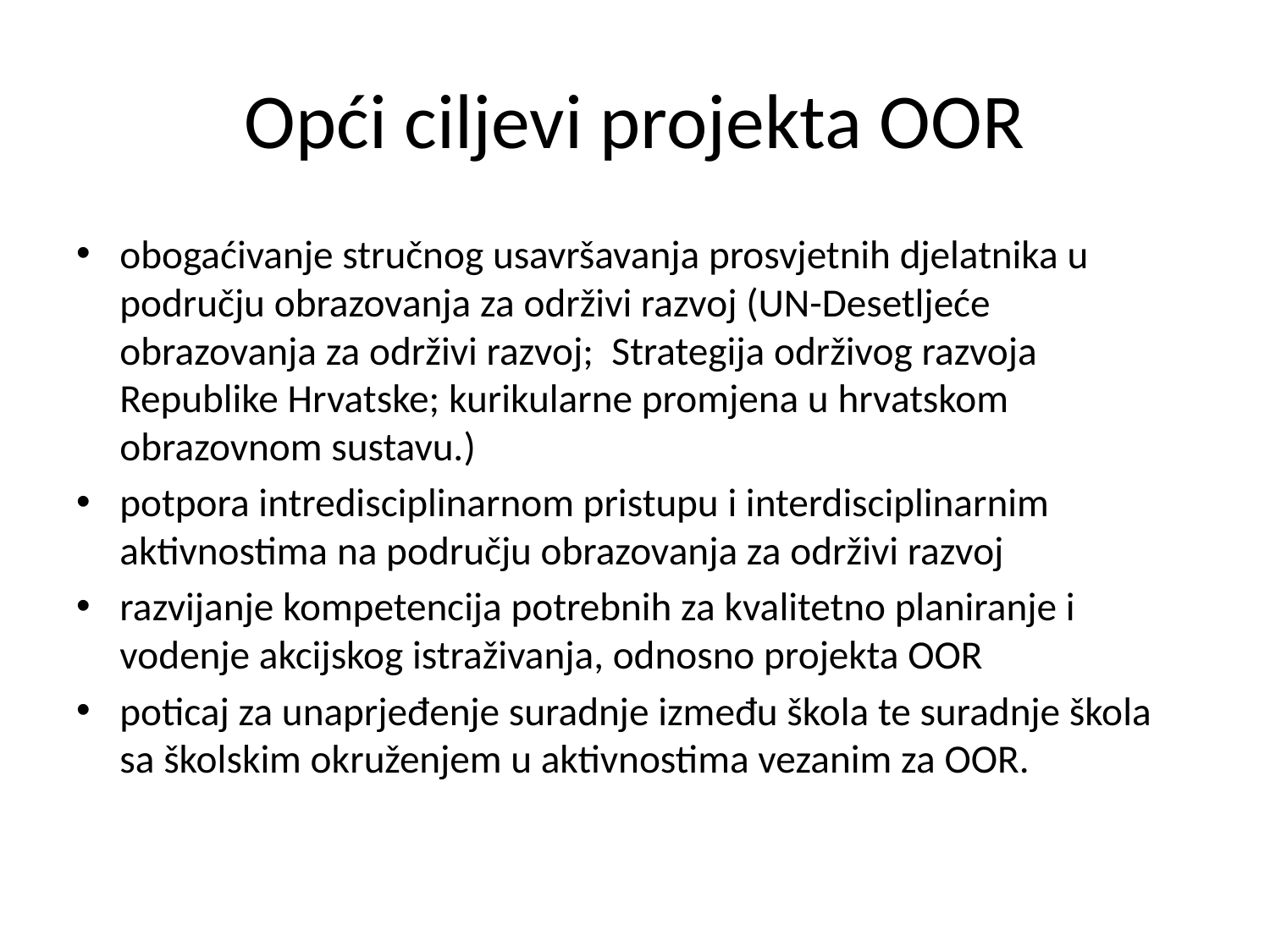

# Opći ciljevi projekta OOR
obogaćivanje stručnog usavršavanja prosvjetnih djelatnika u području obrazovanja za održivi razvoj (UN-Desetljeće obrazovanja za održivi razvoj;  Strategija održivog razvoja Republike Hrvatske; kurikularne promjena u hrvatskom obrazovnom sustavu.)
potpora intredisciplinarnom pristupu i interdisciplinarnim aktivnostima na području obrazovanja za održivi razvoj
razvijanje kompetencija potrebnih za kvalitetno planiranje i vodenje akcijskog istraživanja, odnosno projekta OOR
poticaj za unaprjeđenje suradnje između škola te suradnje škola sa školskim okruženjem u aktivnostima vezanim za OOR.